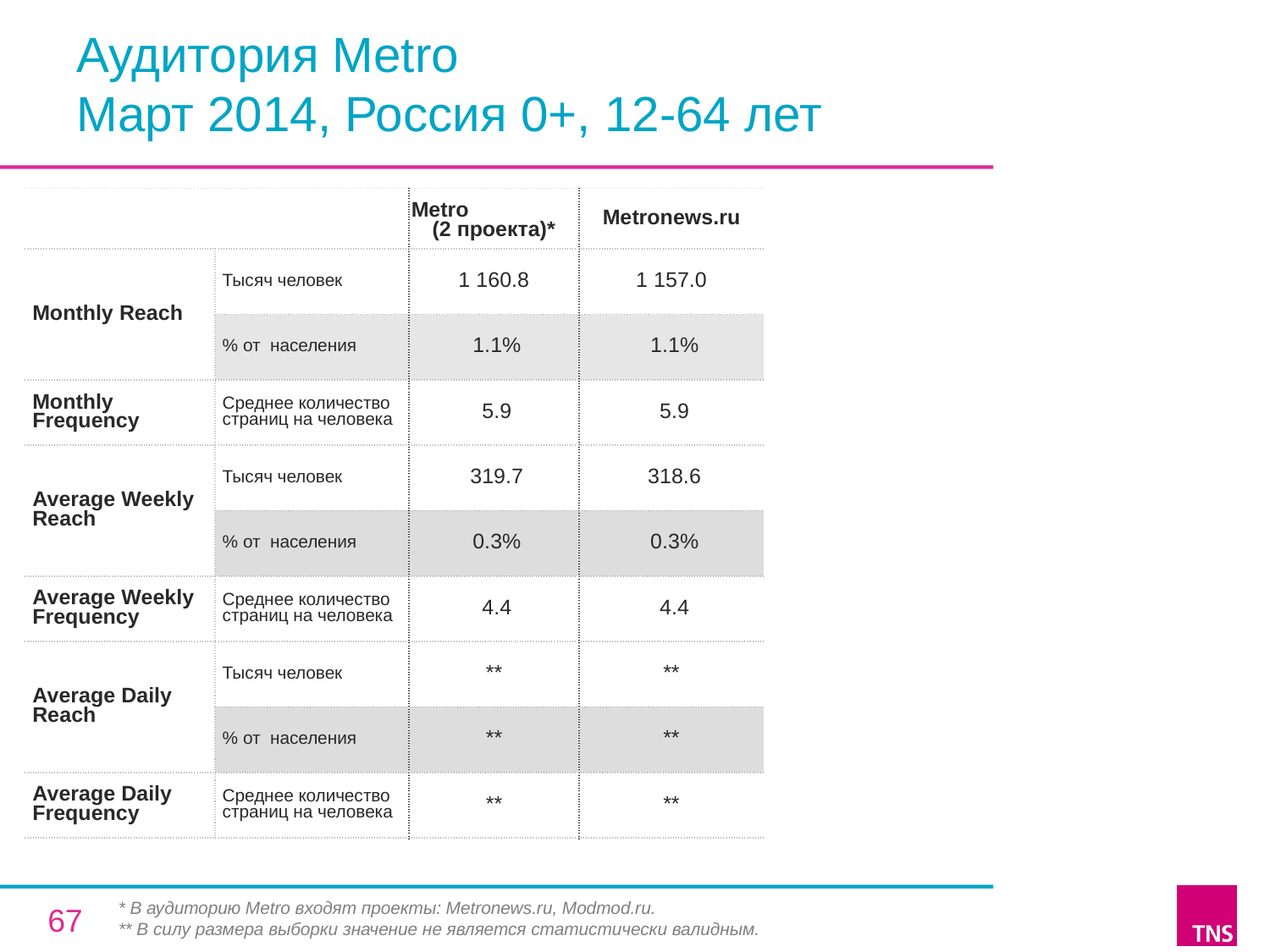

# Аудитория Metro Март 2014, Россия 0+, 12-64 лет
|  |  | Metro (2 проекта)\* | Metronews.ru |
| --- | --- | --- | --- |
| Monthly Reach | Тысяч человек | 1 160.8 | 1 157.0 |
|  | % от населения | 1.1% | 1.1% |
| Monthly Frequency | Среднее количество страниц на человека | 5.9 | 5.9 |
| Average Weekly Reach | Тысяч человек | 319.7 | 318.6 |
|  | % от населения | 0.3% | 0.3% |
| Average Weekly Frequency | Среднее количество страниц на человека | 4.4 | 4.4 |
| Average Daily Reach | Тысяч человек | \*\* | \*\* |
|  | % от населения | \*\* | \*\* |
| Average Daily Frequency | Среднее количество страниц на человека | \*\* | \*\* |
* В аудиторию Metro входят проекты: Metronews.ru, Modmod.ru.
** В силу размера выборки значение не является статистически валидным.
67